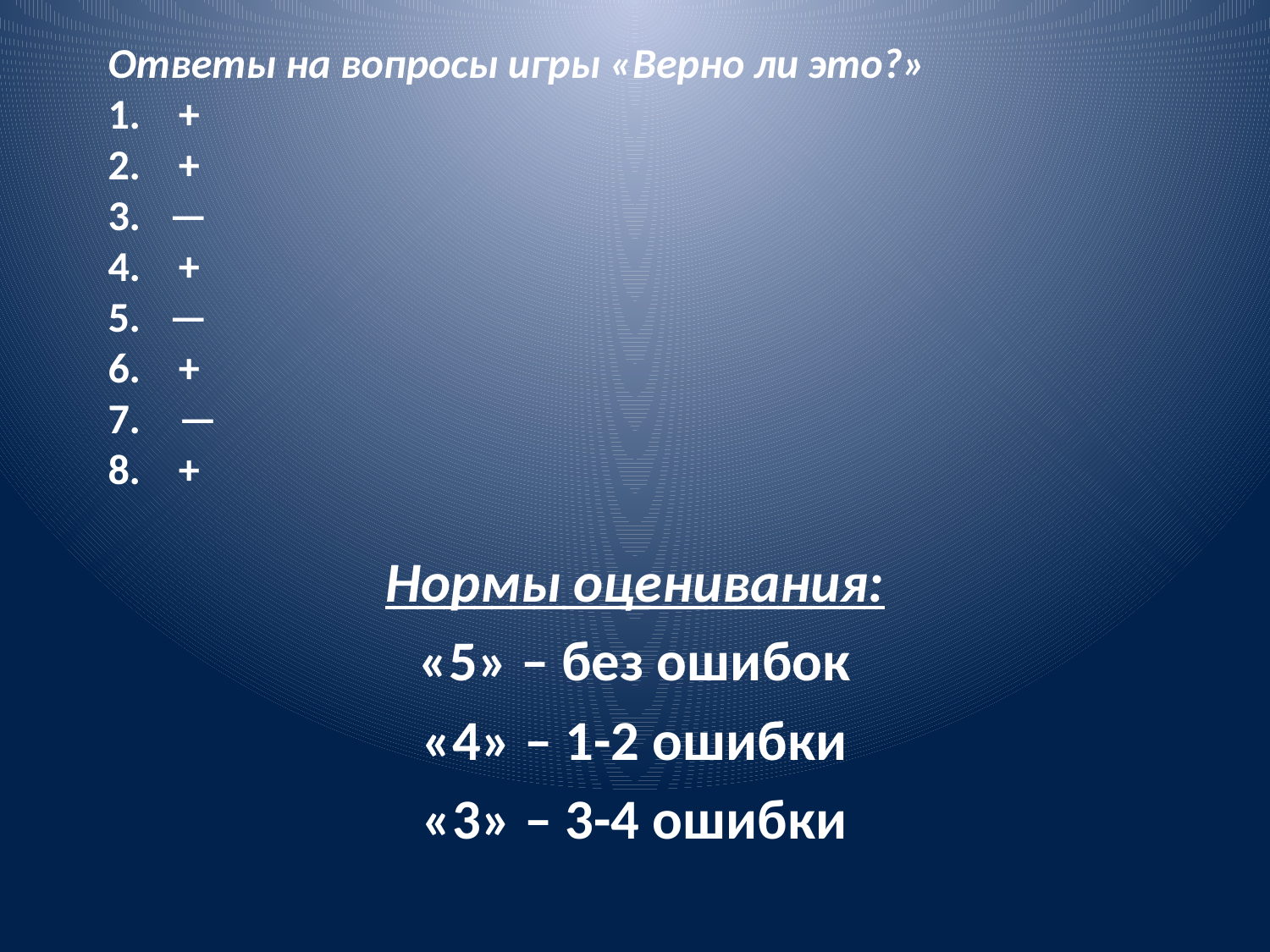

# Ответы на вопросы игры «Верно ли это?» 1.    + 2.    + 3.   — 4.    + 5.   — 6.    + 7.    — 8.    +
Нормы оценивания:
«5» – без ошибок
«4» – 1-2 ошибки
«3» – 3-4 ошибки